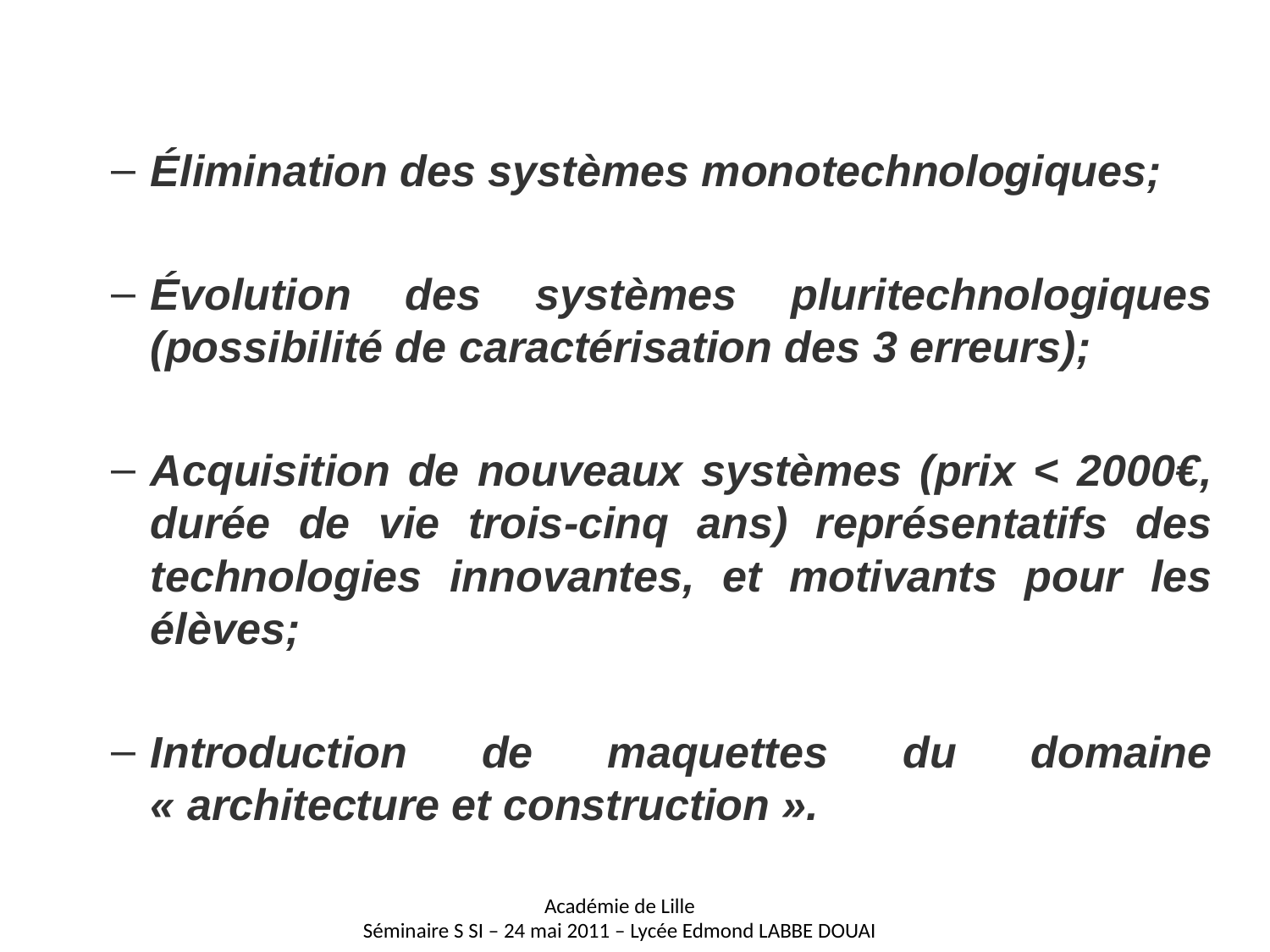

Élimination des systèmes monotechnologiques;

Évolution des systèmes pluritechnologiques (possibilité de caractérisation des 3 erreurs);

Acquisition de nouveaux systèmes (prix < 2000€, durée de vie trois-cinq ans) représentatifs des technologies innovantes, et motivants pour les élèves;

Introduction de maquettes du domaine « architecture et construction ».
Académie de Lille
Séminaire S SI – 24 mai 2011 – Lycée Edmond LABBE DOUAI